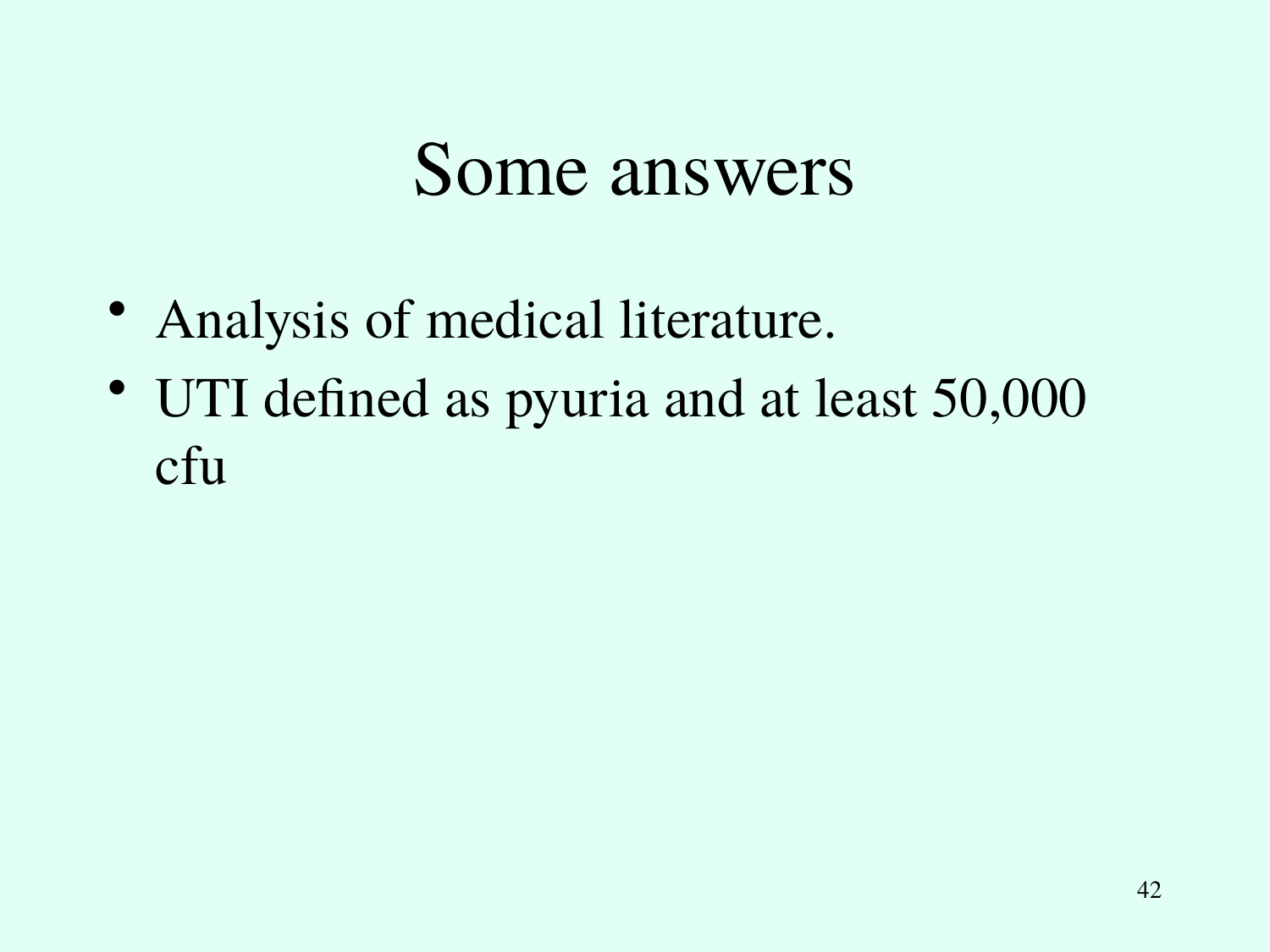

Some answers
Analysis of medical literature.
UTI defined as pyuria and at least 50,000 cfu
42